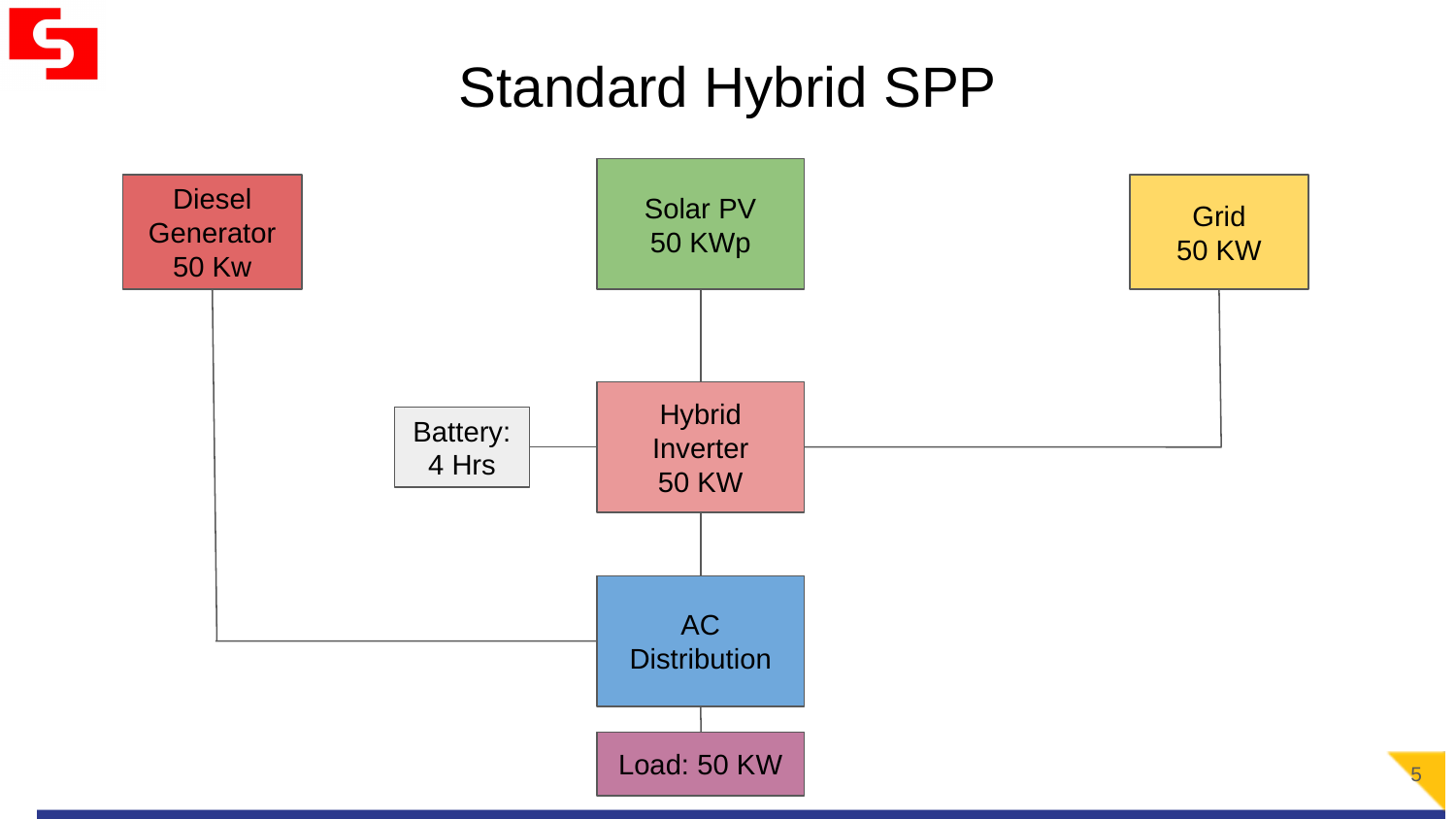

# Standard Hybrid SPP
Solar PV
50 KWp
Diesel Generator
50 Kw
Grid
50 KW
Hybrid Inverter
50 KW
Battery: 4 Hrs
AC Distribution
Load: 50 KW
5